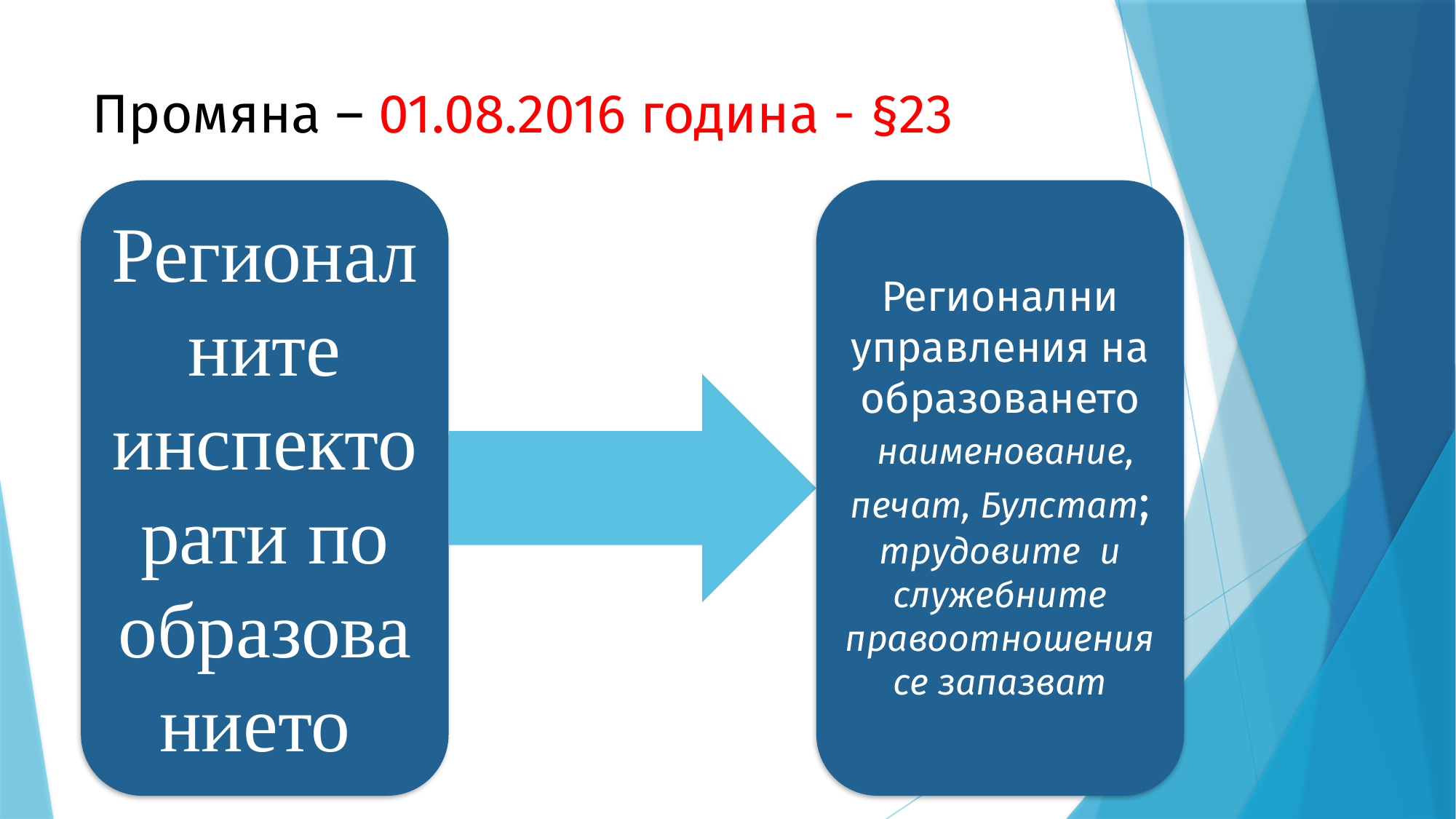

# Промяна – 01.08.2016 година - §23
Регионалните инспекторати по образованието
Регионални управления на образоването
 наименование, печат, Булстат; трудовите  и служебните правоотношения се запазват